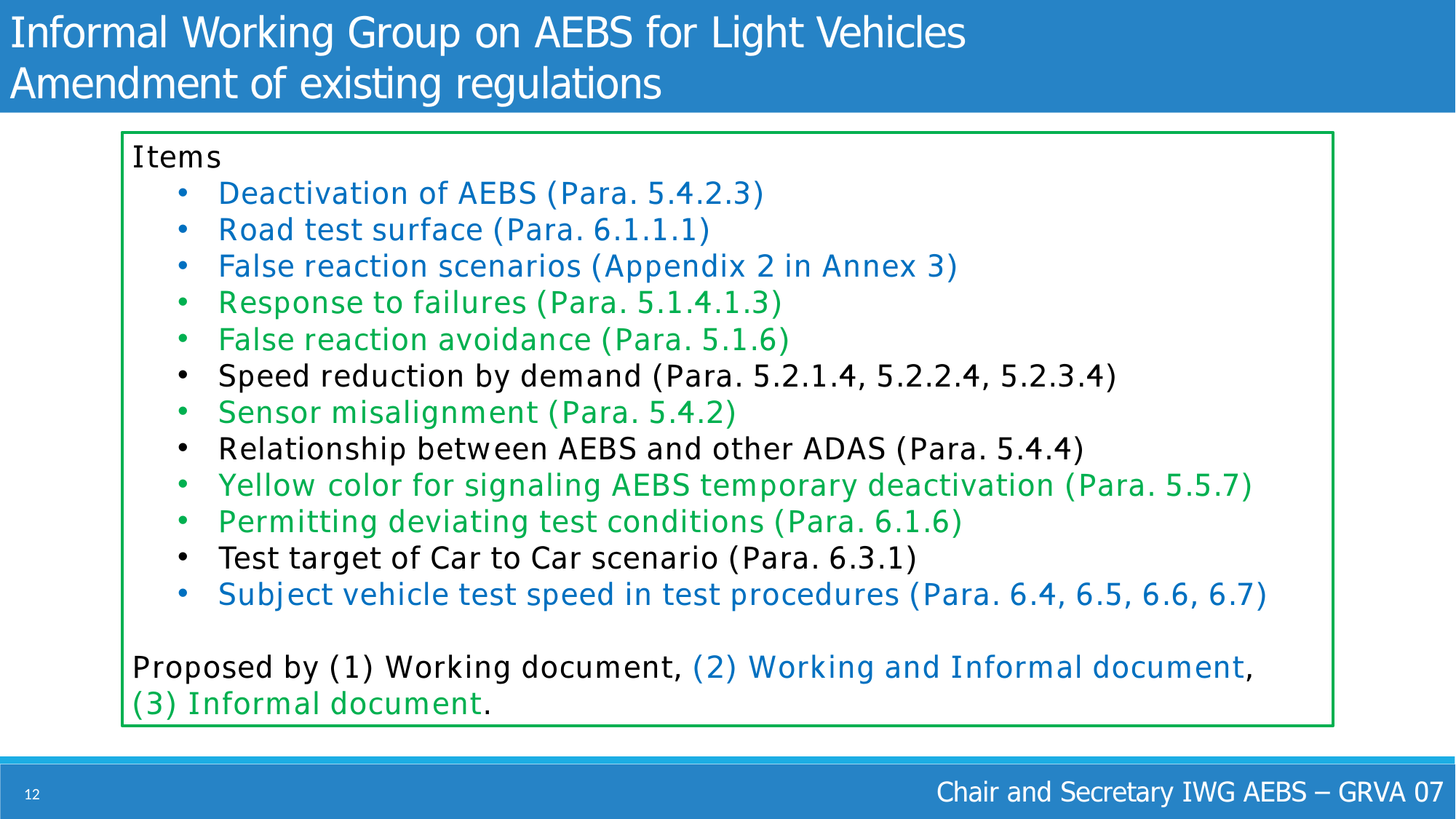

Informal Working Group on AEBS for Light Vehicles
Amendment of existing regulations
Items
Deactivation of AEBS (Para. 5.4.2.3)
Road test surface (Para. 6.1.1.1)
False reaction scenarios (Appendix 2 in Annex 3)
Response to failures (Para. 5.1.4.1.3)
False reaction avoidance (Para. 5.1.6)
Speed reduction by demand (Para. 5.2.1.4, 5.2.2.4, 5.2.3.4)
Sensor misalignment (Para. 5.4.2)
Relationship between AEBS and other ADAS (Para. 5.4.4)
Yellow color for signaling AEBS temporary deactivation (Para. 5.5.7)
Permitting deviating test conditions (Para. 6.1.6)
Test target of Car to Car scenario (Para. 6.3.1)
Subject vehicle test speed in test procedures (Para. 6.4, 6.5, 6.6, 6.7)

Proposed by (1) Working document, (2) Working and Informal document,
(3) Informal document.
Chair and Secretary IWG AEBS – GRVA 07
12